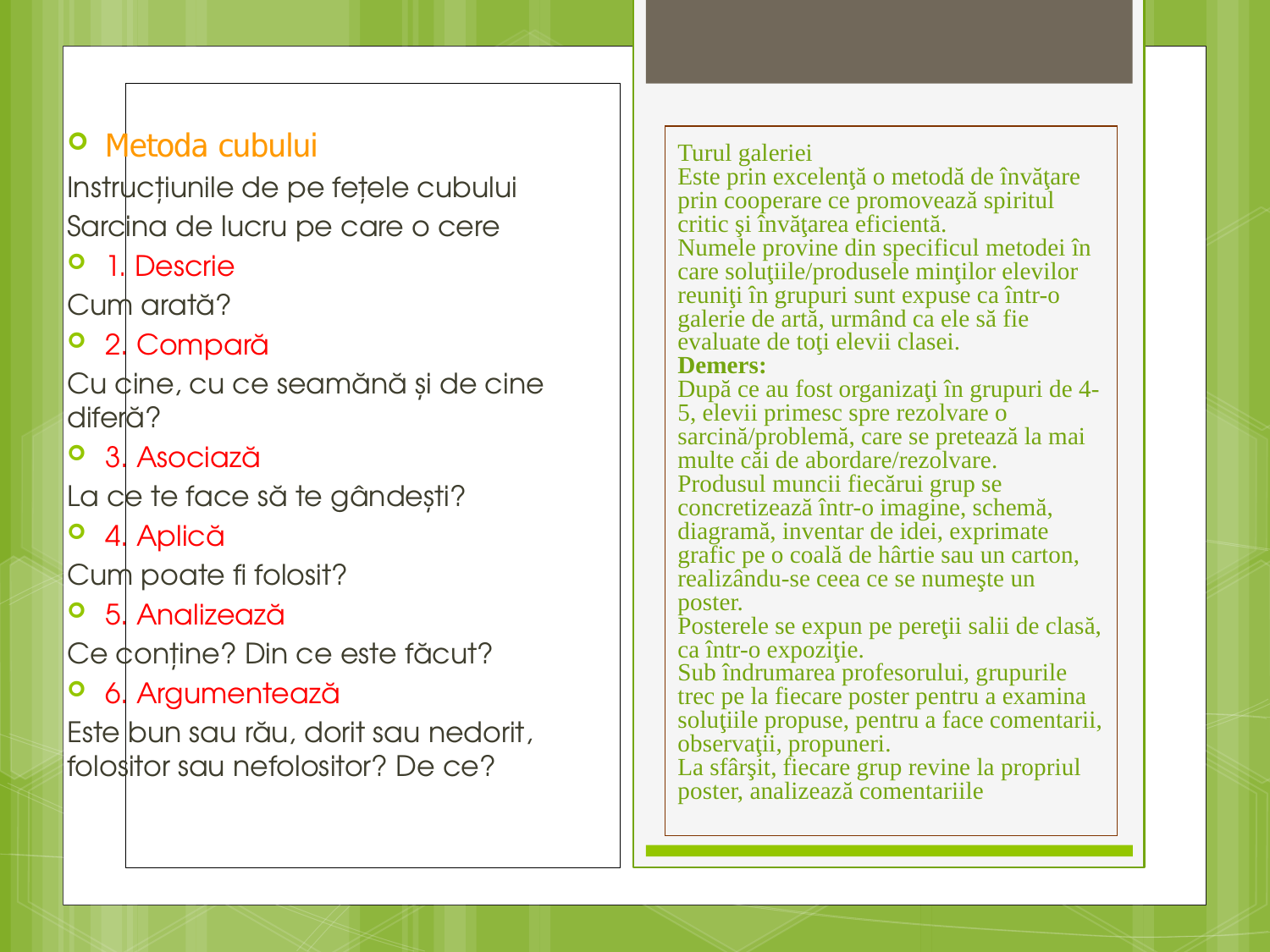

Metoda cubului
Instrucţiunile de pe feţele cubului
Sarcina de lucru pe care o cere
1. Descrie
Cum arată?
2. Compară
Cu cine, cu ce seamănă şi de cine diferă?
3. Asociază
La ce te face să te gândeşti?
4. Aplică
Cum poate fi folosit?
5. Analizează
Ce conţine? Din ce este făcut?
6. Argumentează
Este bun sau rău, dorit sau nedorit, folositor sau nefolositor? De ce?

# Turul galeriei Este prin excelenţă o metodă de învăţare prin cooperare ce promovează spiritul critic şi învăţarea eficientă. Numele provine din specificul metodei în care soluţiile/produsele minţilor elevilor reuniţi în grupuri sunt expuse ca într-o galerie de artă, urmând ca ele să fie evaluate de toţi elevii clasei. Demers: După ce au fost organizaţi în grupuri de 4-5, elevii primesc spre rezolvare o sarcină/problemă, care se pretează la mai multe căi de abordare/rezolvare. Produsul muncii fiecărui grup se concretizează într-o imagine, schemă, diagramă, inventar de idei, exprimate grafic pe o coală de hârtie sau un carton, realizându-se ceea ce se numeşte un poster. Posterele se expun pe pereţii salii de clasă, ca într-o expoziţie. Sub îndrumarea profesorului, grupurile trec pe la fiecare poster pentru a examina soluţiile propuse, pentru a face comentarii, observaţii, propuneri. La sfârşit, fiecare grup revine la propriul poster, analizează comentariile